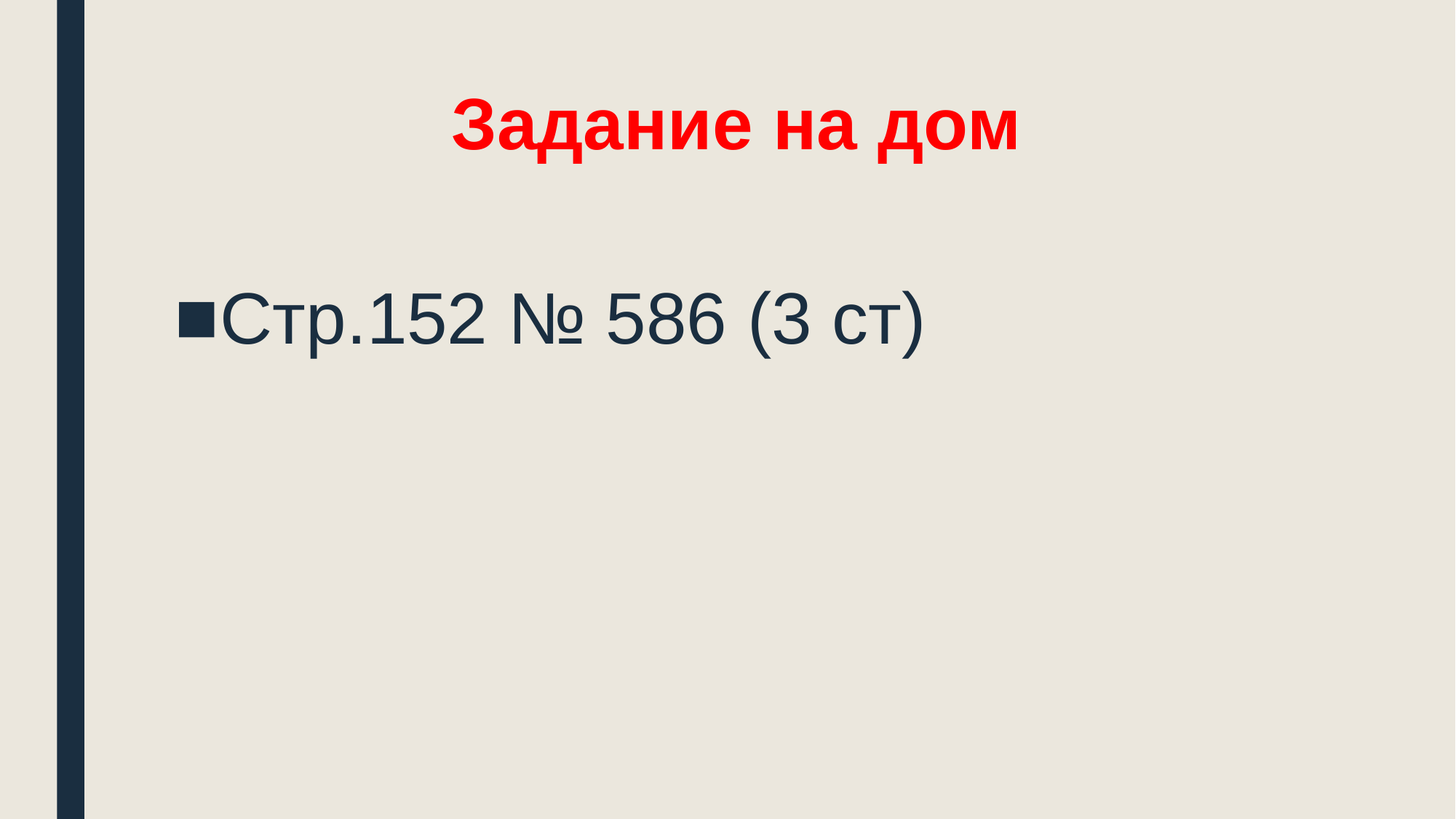

# Задание на дом
Стр.152 № 586 (3 ст)